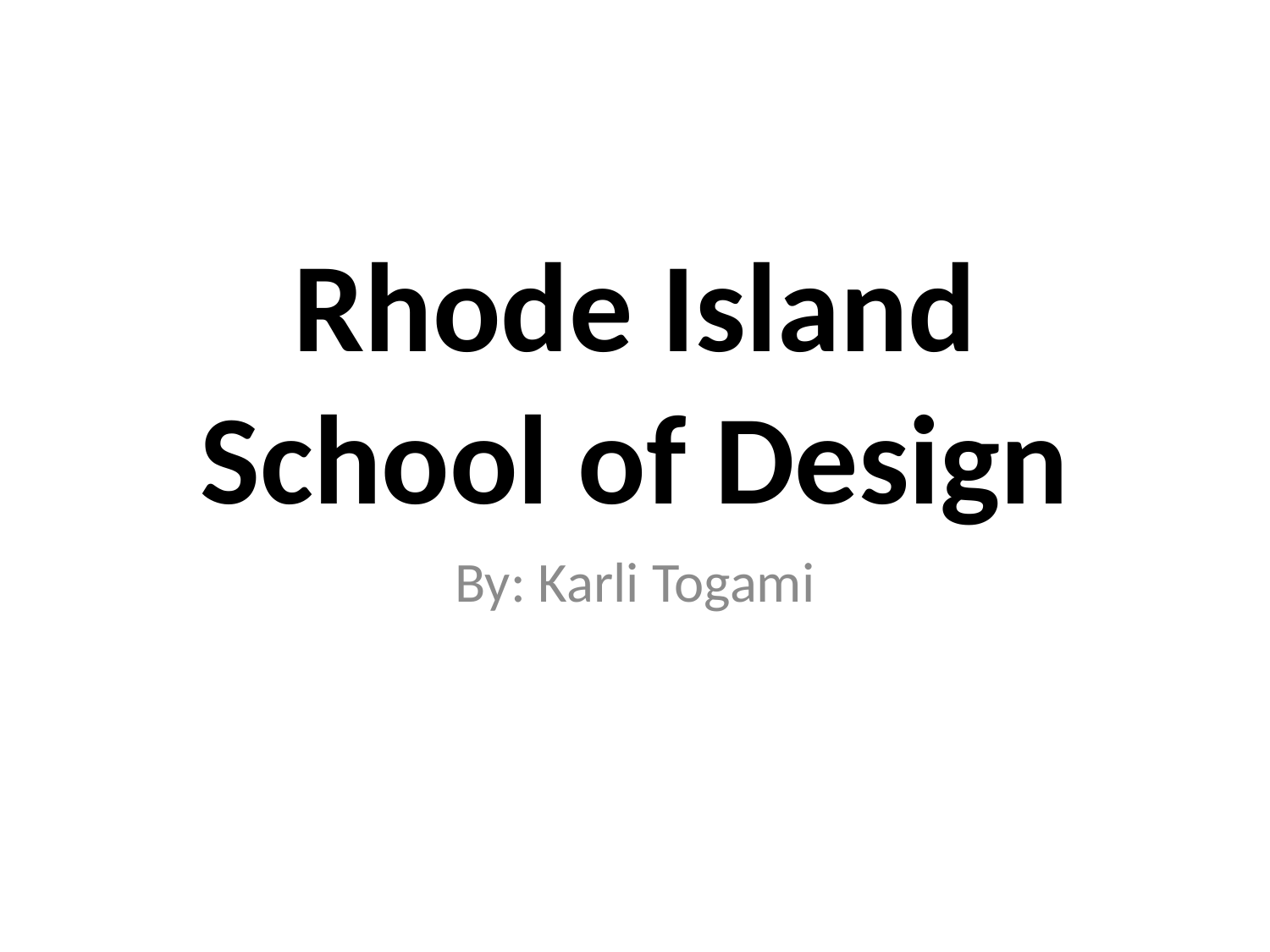

# Rhode Island School of Design
By: Karli Togami